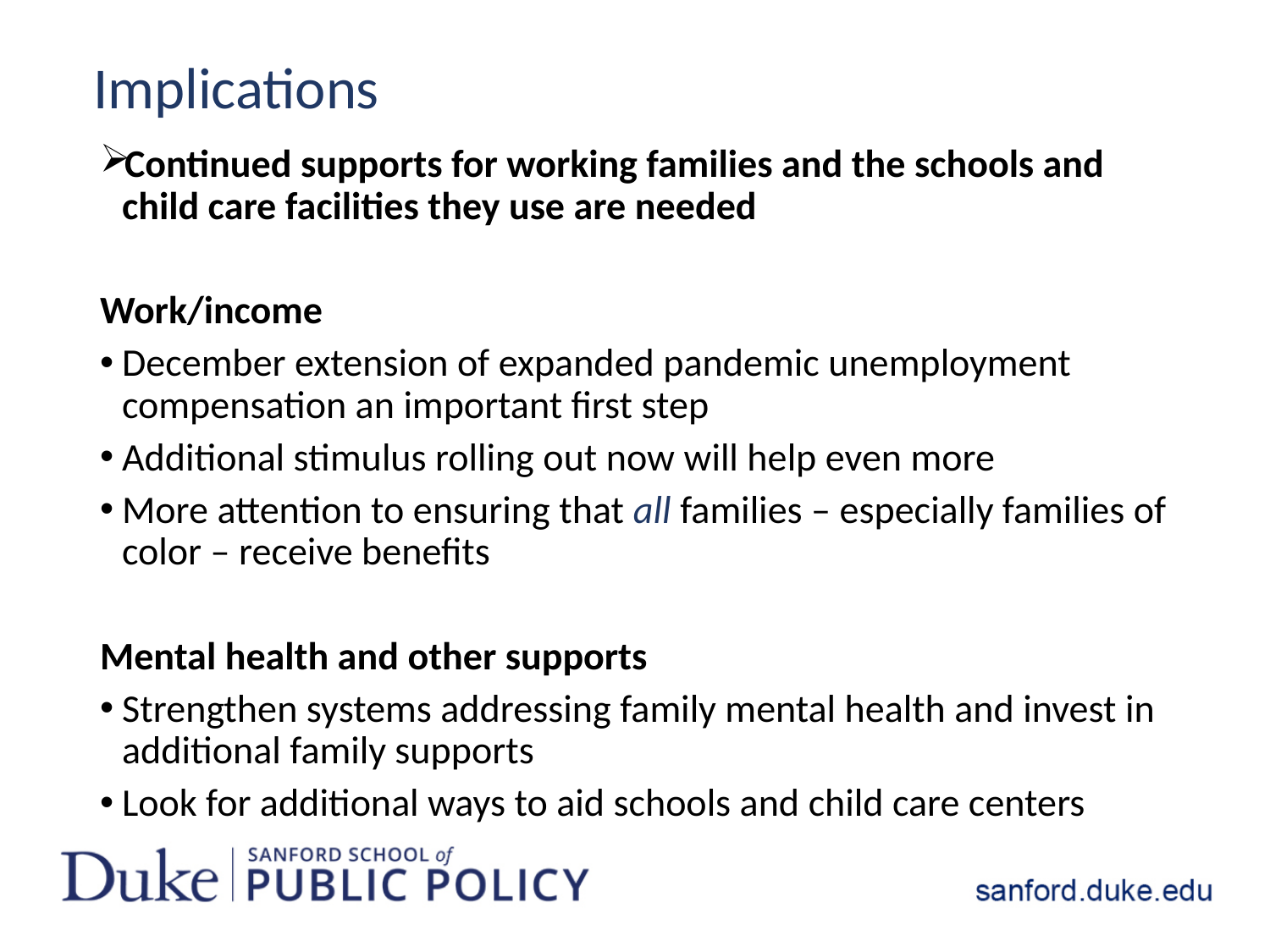

# Implications
Continued supports for working families and the schools and child care facilities they use are needed

Work/income
December extension of expanded pandemic unemployment compensation an important first step
Additional stimulus rolling out now will help even more
More attention to ensuring that all families – especially families of color – receive benefits

Mental health and other supports
Strengthen systems addressing family mental health and invest in additional family supports
Look for additional ways to aid schools and child care centers